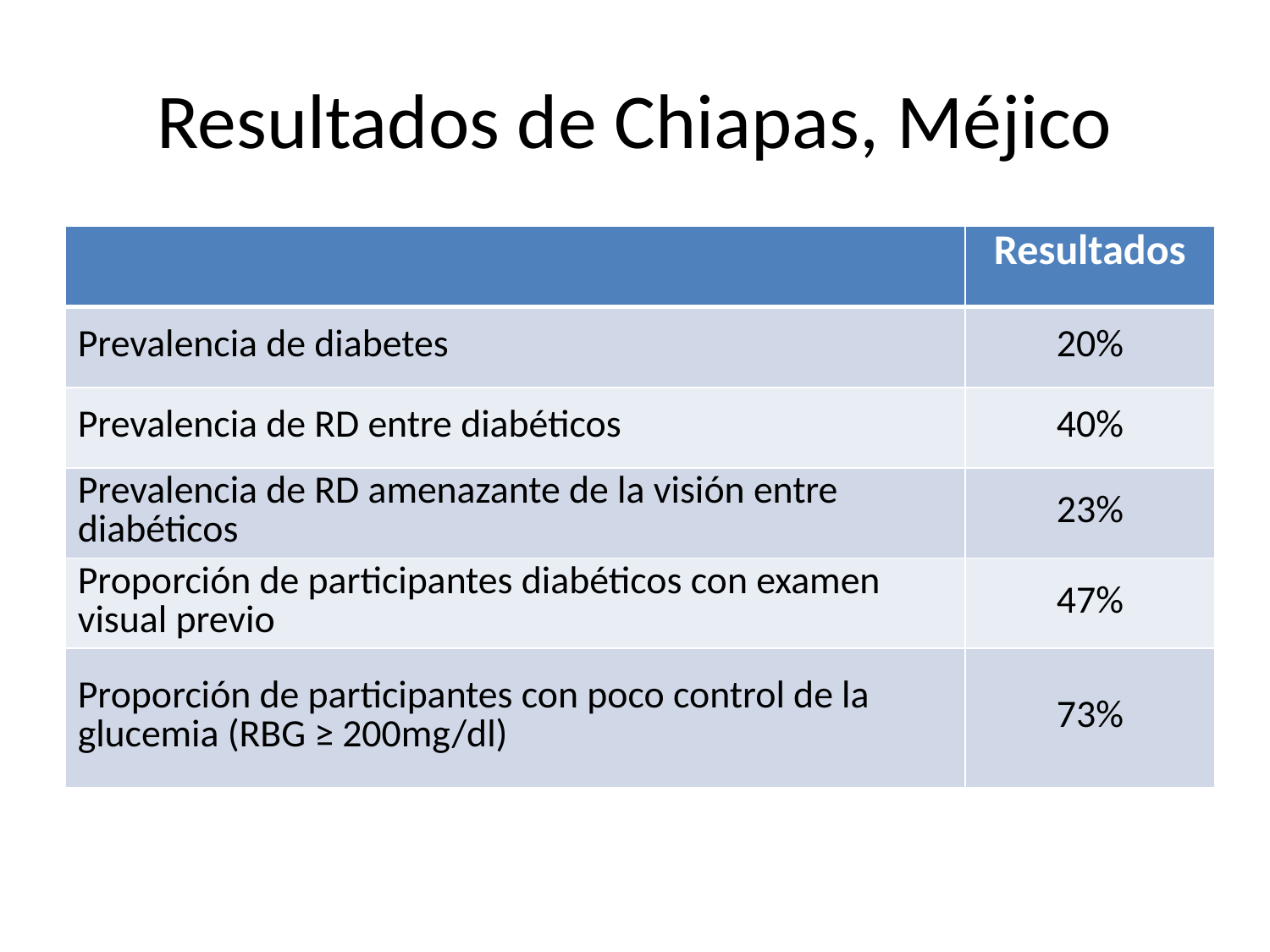

# Resultados de Chiapas, Méjico
|  | Resultados |
| --- | --- |
| Prevalencia de diabetes | 20% |
| Prevalencia de RD entre diabéticos | 40% |
| Prevalencia de RD amenazante de la visión entre diabéticos | 23% |
| Proporción de participantes diabéticos con examen visual previo | 47% |
| Proporción de participantes con poco control de la glucemia (RBG ≥ 200mg/dl) | 73% |